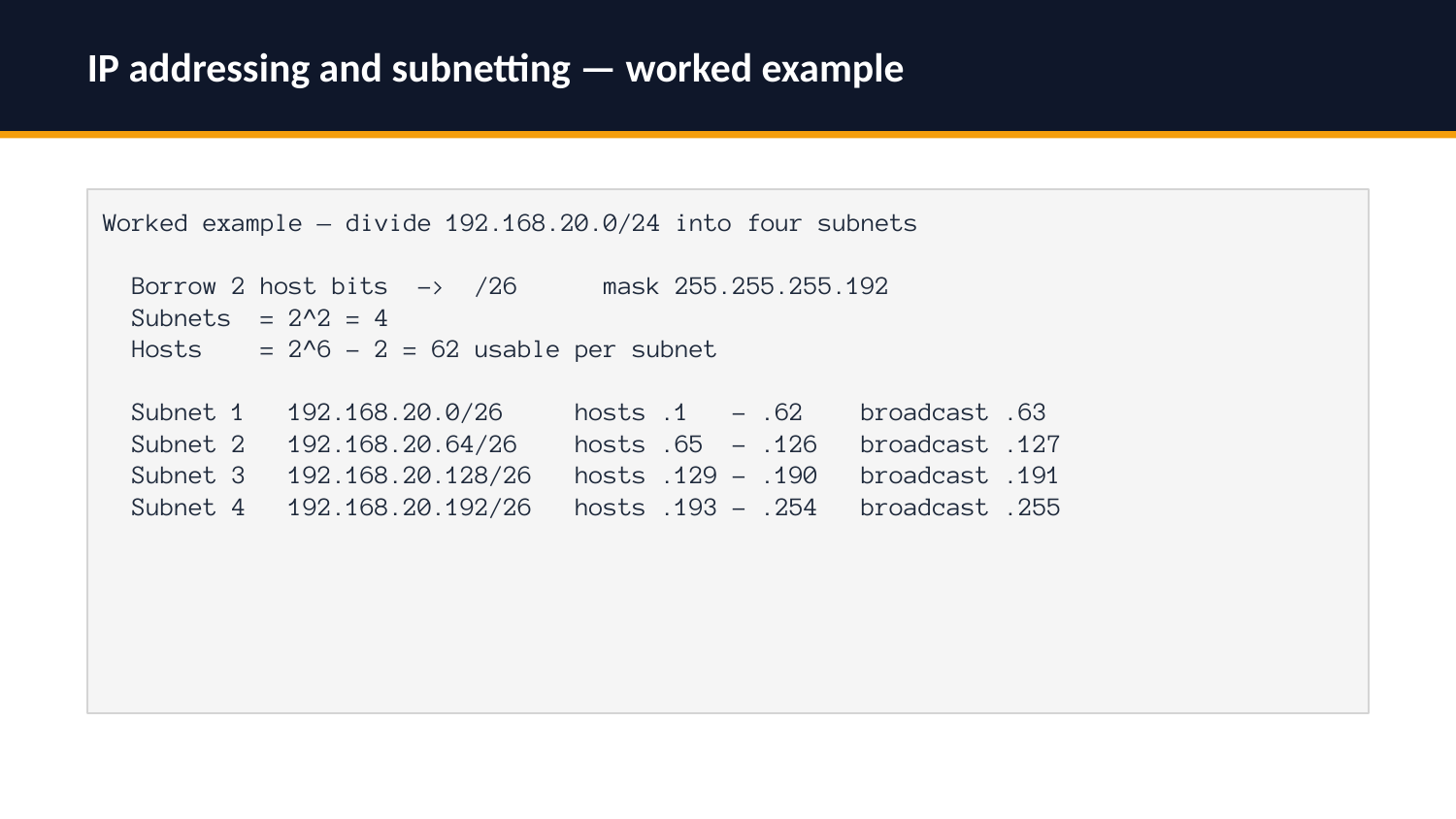

IP addressing and subnetting — worked example

Worked example — divide 192.168.20.0/24 into four subnets

  Borrow 2 host bits  ->  /26      mask 255.255.255.192
  Subnets  = 2^2 = 4
  Hosts    = 2^6 - 2 = 62 usable per subnet

  Subnet 1   192.168.20.0/26     hosts .1   - .62    broadcast .63
  Subnet 2   192.168.20.64/26    hosts .65  - .126   broadcast .127
  Subnet 3   192.168.20.128/26   hosts .129 - .190   broadcast .191
  Subnet 4   192.168.20.192/26   hosts .193 - .254   broadcast .255